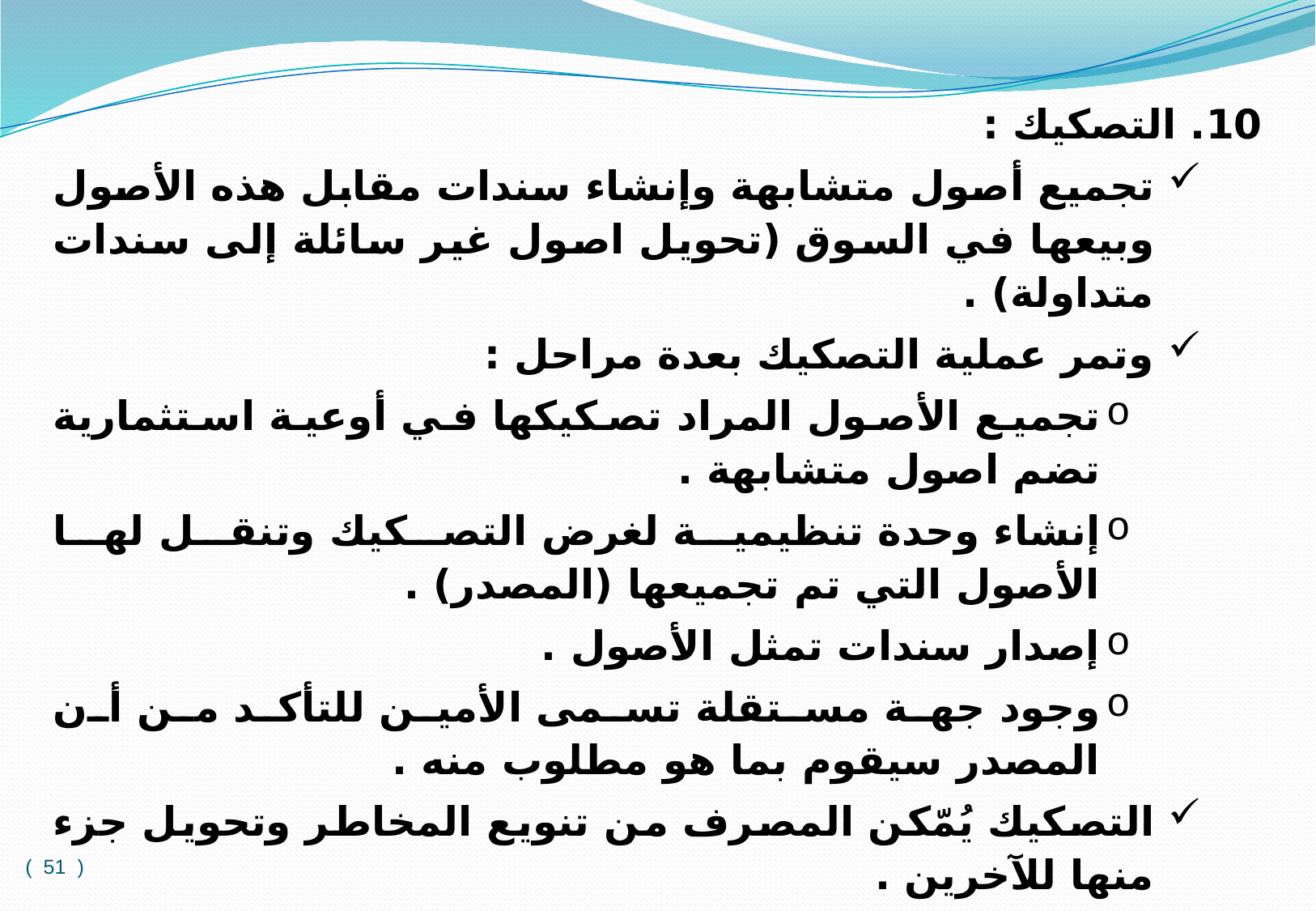

10. التصكيك :
تجميع أصول متشابهة وإنشاء سندات مقابل هذه الأصول وبيعها في السوق (تحويل اصول غير سائلة إلى سندات متداولة) .
وتمر عملية التصكيك بعدة مراحل :
تجميع الأصول المراد تصكيكها في أوعية استثمارية تضم اصول متشابهة .
إنشاء وحدة تنظيمية لغرض التصكيك وتنقل لها الأصول التي تم تجميعها (المصدر) .
إصدار سندات تمثل الأصول .
وجود جهة مستقلة تسمى الأمين للتأكد من أن المصدر سيقوم بما هو مطلوب منه .
التصكيك يُمّكن المصرف من تنويع المخاطر وتحويل جزء منها للآخرين .
الموائمة بين آجال الأصول والخصوم .
تحويل المخاطر من داخل الميزانية إلى خارجها .
(  51  )